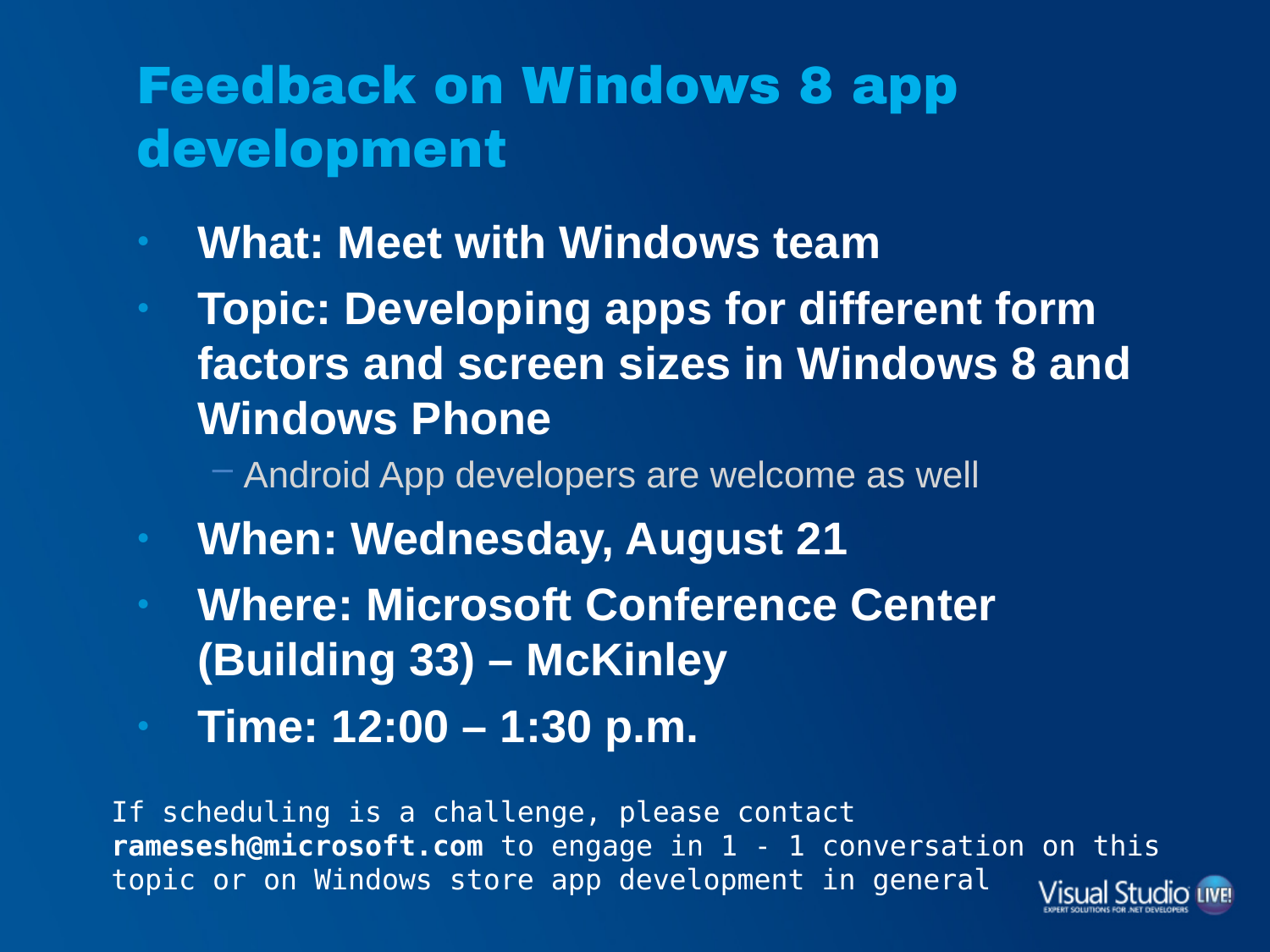

# Feedback on Windows 8 app development
What: Meet with Windows team
Topic: Developing apps for different form factors and screen sizes in Windows 8 and Windows Phone
Android App developers are welcome as well
When: Wednesday, August 21
Where: Microsoft Conference Center (Building 33) – McKinley
Time: 12:00 – 1:30 p.m.
If scheduling is a challenge, please contact ramesesh@microsoft.com to engage in 1 - 1 conversation on this topic or on Windows store app development in general